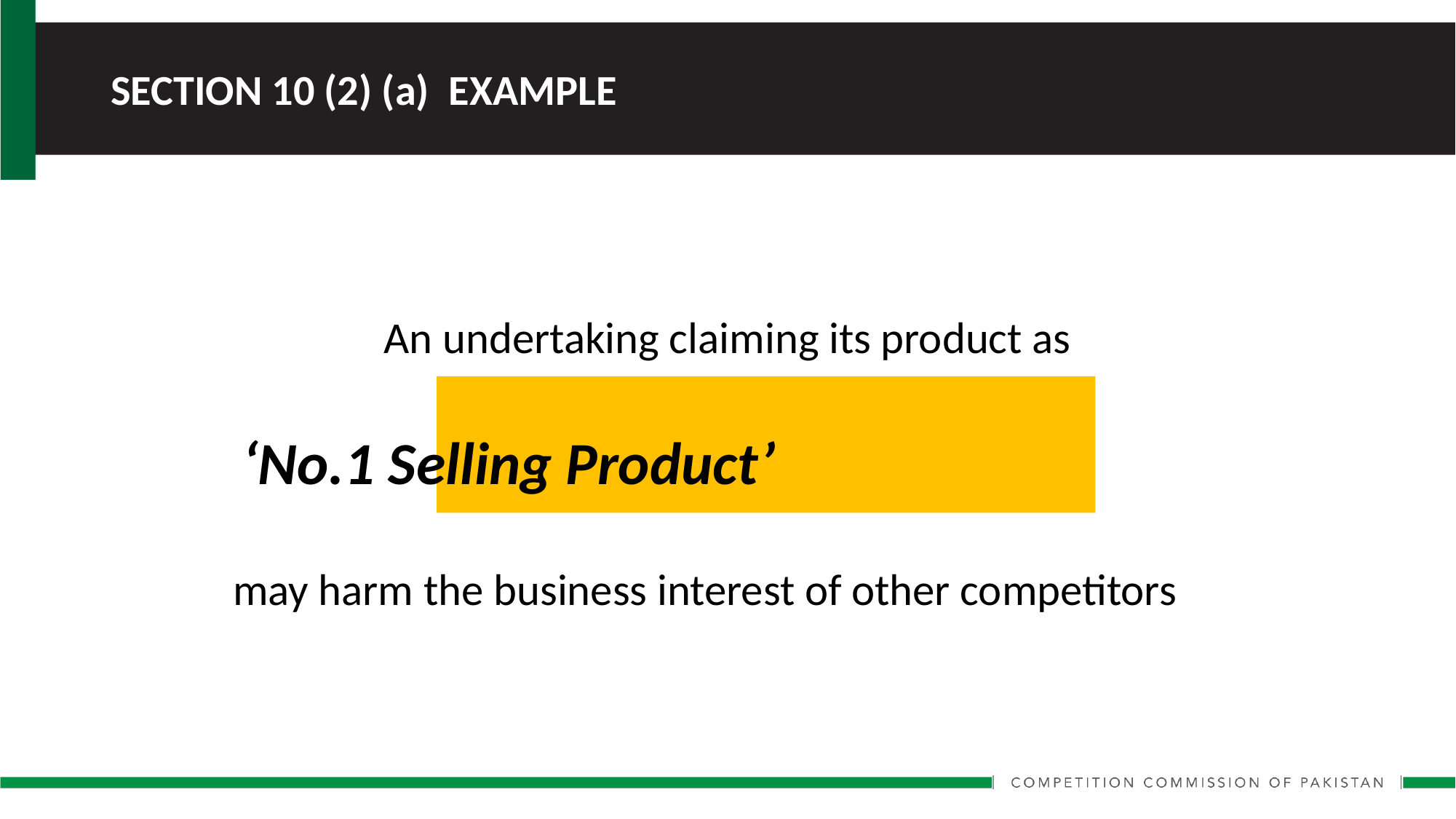

SECTION 10 (2) (a)  EXAMPLE
An undertaking claiming its product as

			 ‘No.1 Selling Product’

	may harm the business interest of other competitors